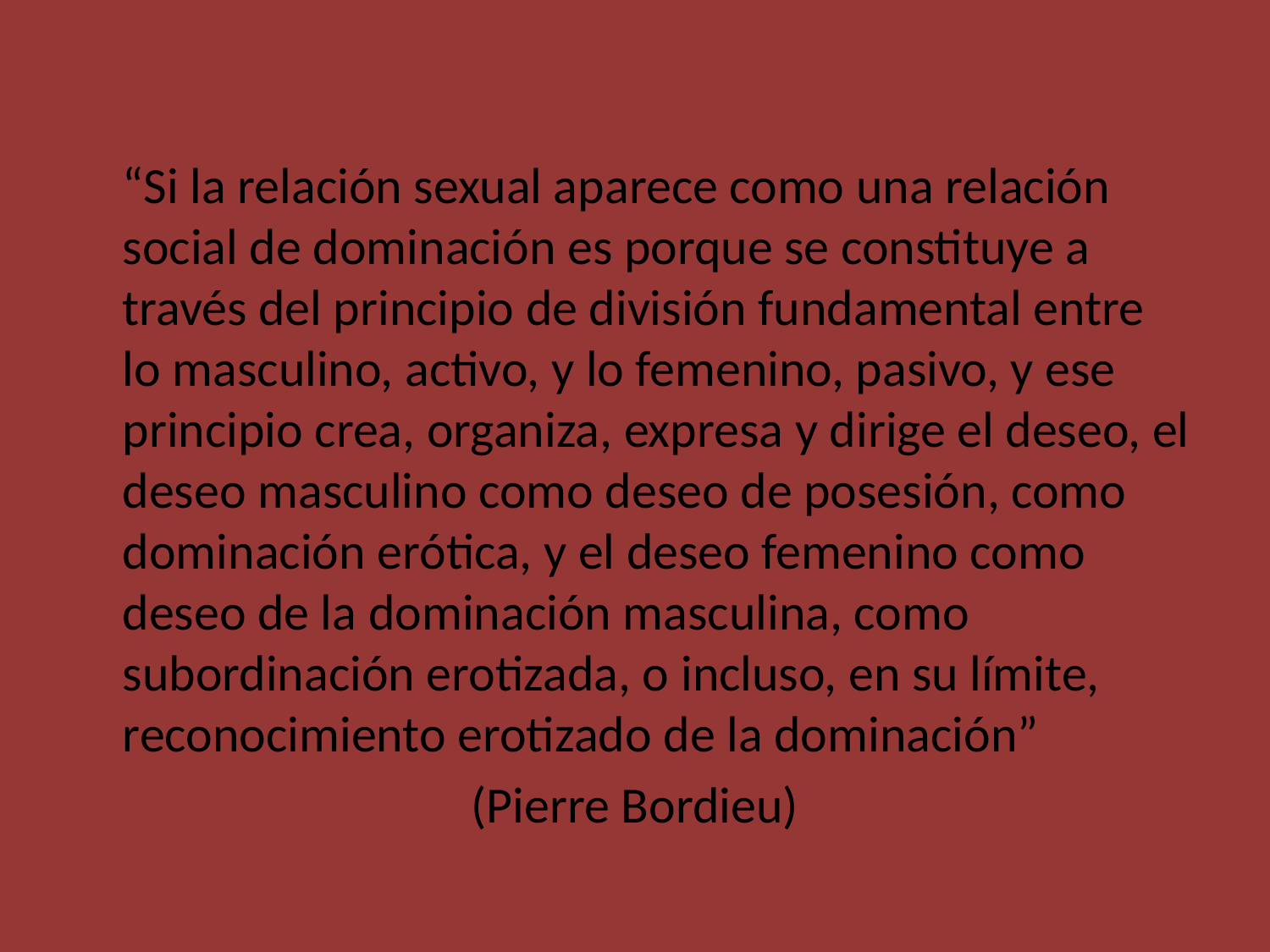

#
	“Si la relación sexual aparece como una relación social de dominación es porque se constituye a través del principio de división fundamental entre lo masculino, activo, y lo femenino, pasivo, y ese principio crea, organiza, expresa y dirige el deseo, el deseo masculino como deseo de posesión, como dominación erótica, y el deseo femenino como deseo de la dominación masculina, como subordinación erotizada, o incluso, en su límite, reconocimiento erotizado de la dominación”
(Pierre Bordieu)